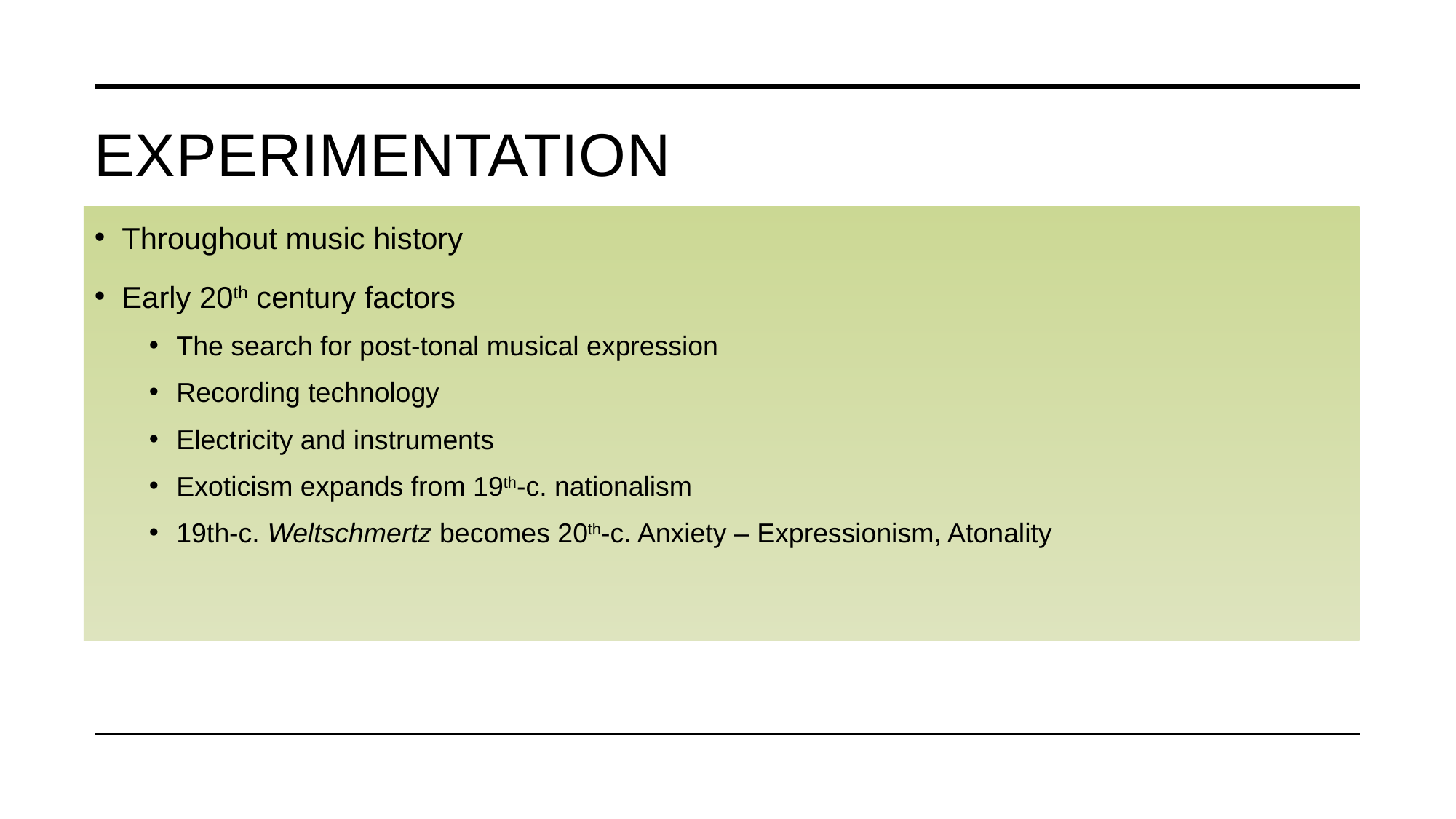

# Experimentation
Throughout music history
Early 20th century factors
The search for post-tonal musical expression
Recording technology
Electricity and instruments
Exoticism expands from 19th-c. nationalism
19th-c. Weltschmertz becomes 20th-c. Anxiety – Expressionism, Atonality